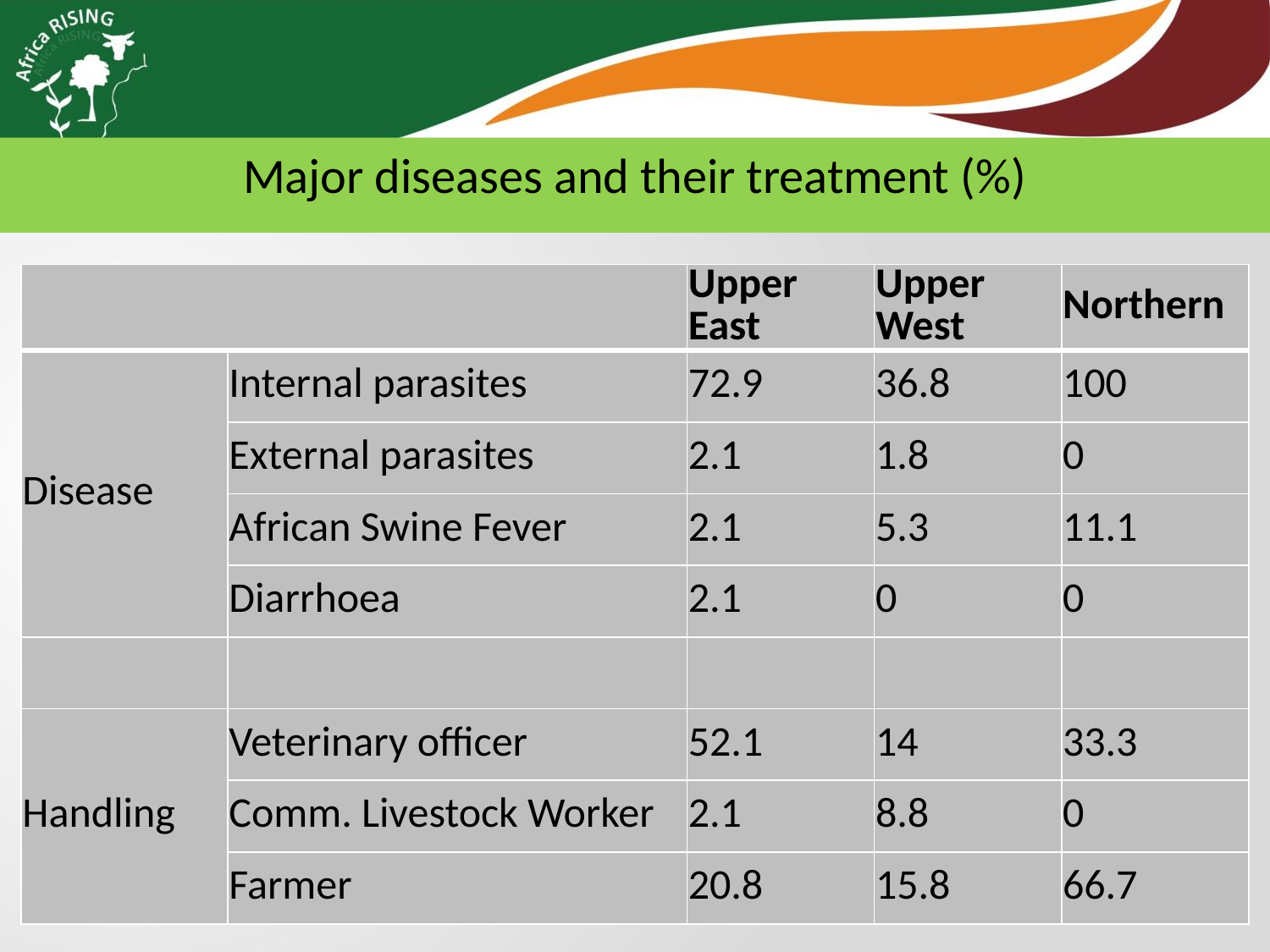

Major diseases and their treatment (%)
|  |  | Upper East | Upper West | Northern |
| --- | --- | --- | --- | --- |
| Disease | Internal parasites | 72.9 | 36.8 | 100 |
|  | External parasites | 2.1 | 1.8 | 0 |
|  | African Swine Fever | 2.1 | 5.3 | 11.1 |
|  | Diarrhoea | 2.1 | 0 | 0 |
|  |  |  |  |  |
| Handling | Veterinary officer | 52.1 | 14 | 33.3 |
|  | Comm. Livestock Worker | 2.1 | 8.8 | 0 |
|  | Farmer | 20.8 | 15.8 | 66.7 |